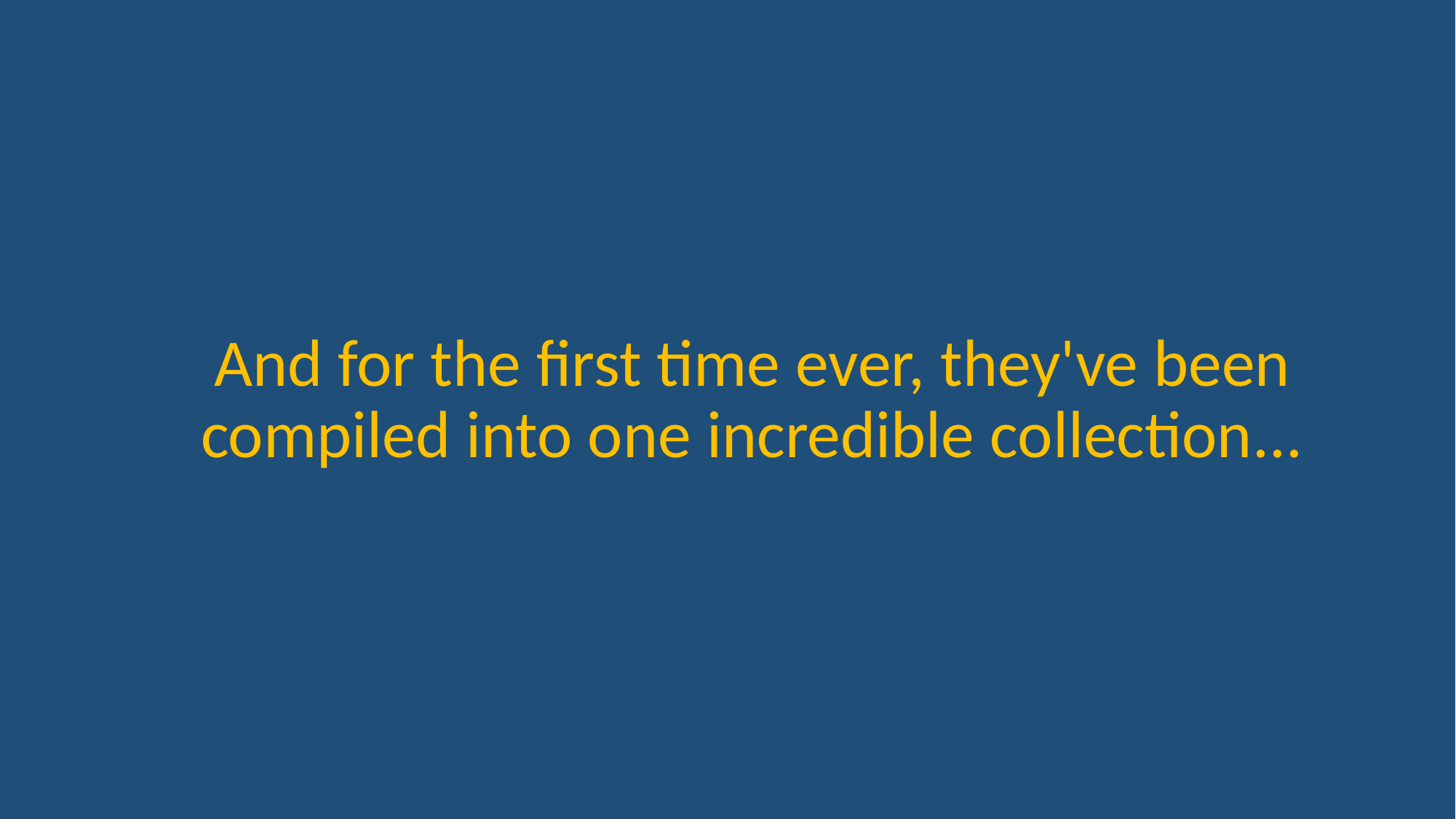

And for the first time ever, they've been compiled into one incredible collection...